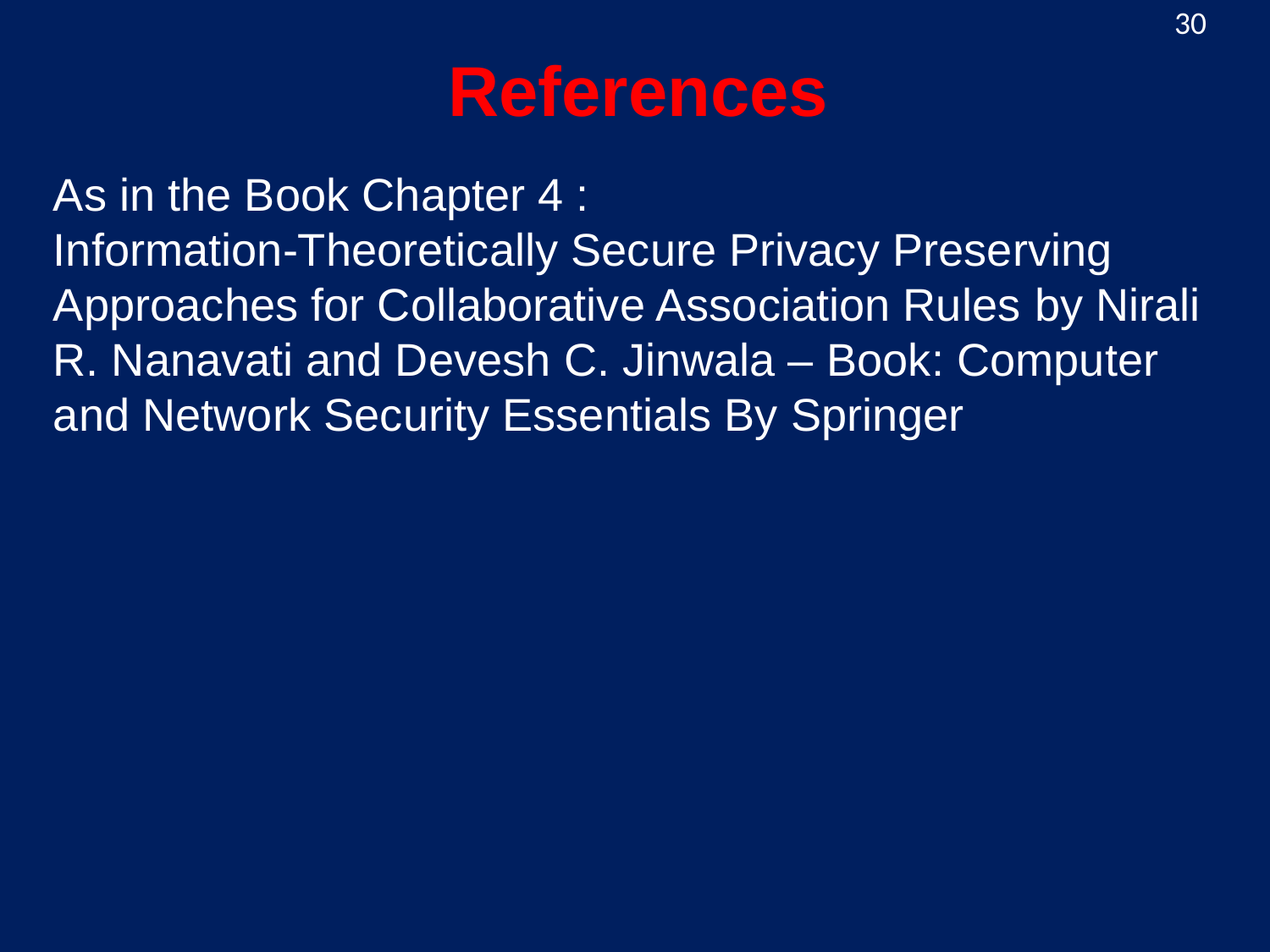

30
# References
As in the Book Chapter 4 :
Information-Theoretically Secure Privacy Preserving Approaches for Collaborative Association Rules by Nirali R. Nanavati and Devesh C. Jinwala – Book: Computer and Network Security Essentials By Springer